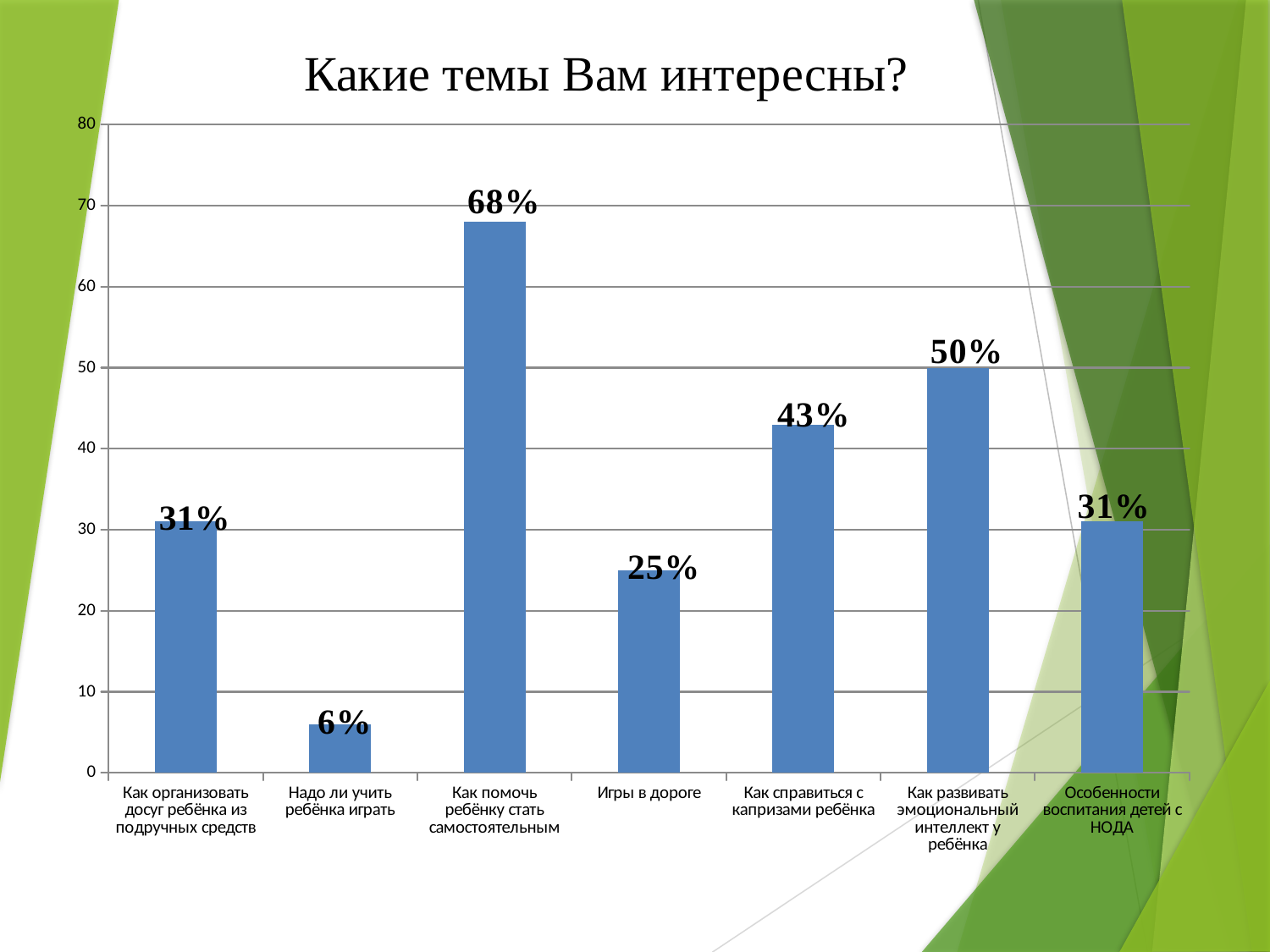

Какие темы Вам интересны?

### Chart

| Category | Ряд 1 |
|---|---|
| Как организовать досуг ребёнка из подручных средств | 31.0 |
| Надо ли учить ребёнка играть | 6.0 |
| Как помочь ребёнку стать самостоятельным | 68.0 |
| Игры в дороге | 25.0 |
| Как справиться с капризами ребёнка | 43.0 |
| Как развивать эмоциональный интеллект у ребёнка | 50.0 |
| Особенности воспитания детей с НОДА | 31.0 |
31%